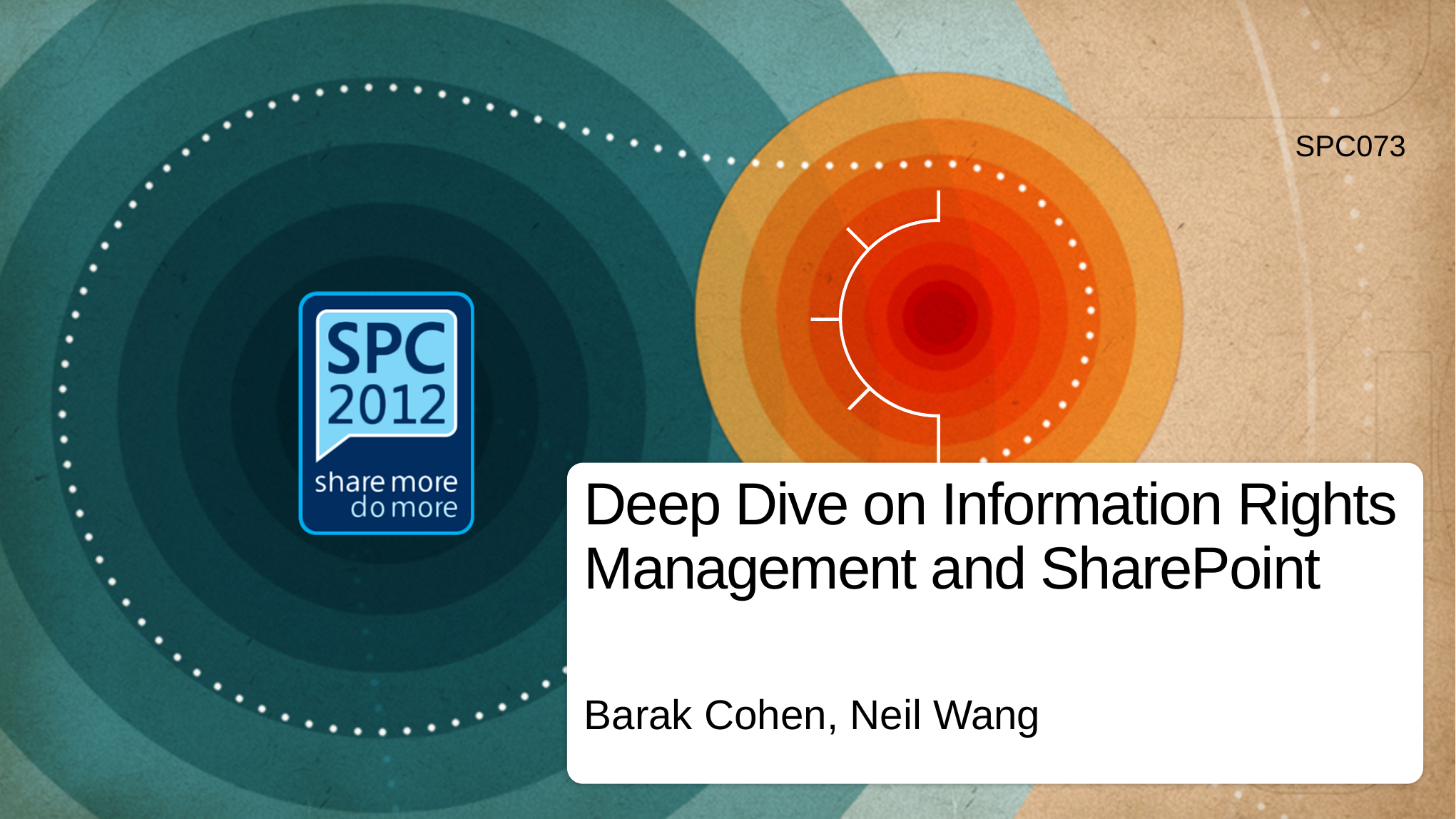

SPC073
# Deep Dive on Information Rights Management and SharePoint

Barak Cohen, Neil Wang